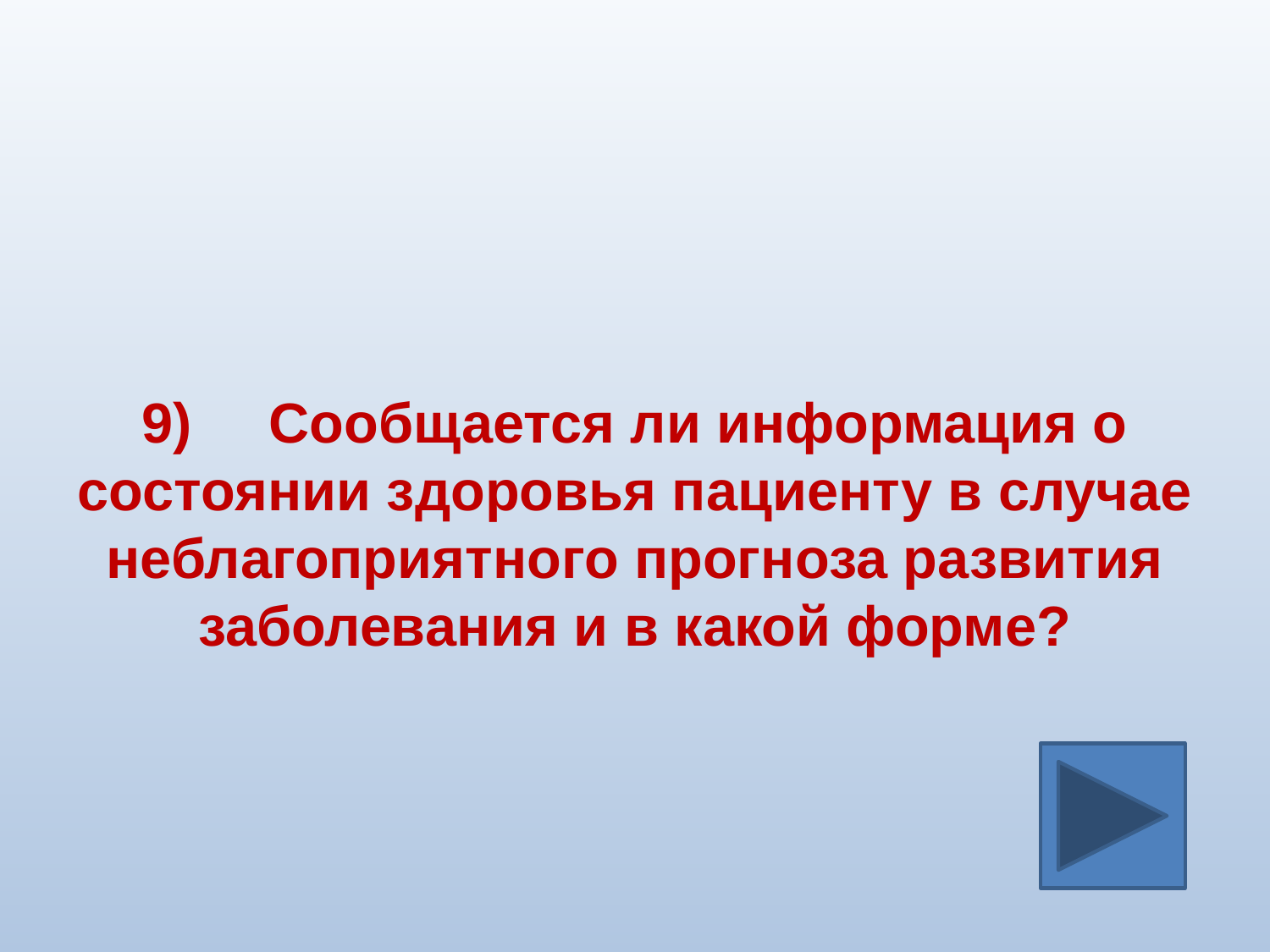

#

9)	Сообщается ли информация о состоянии здоровья пациенту в случае неблагоприятного прогноза развития заболевания и в какой форме?